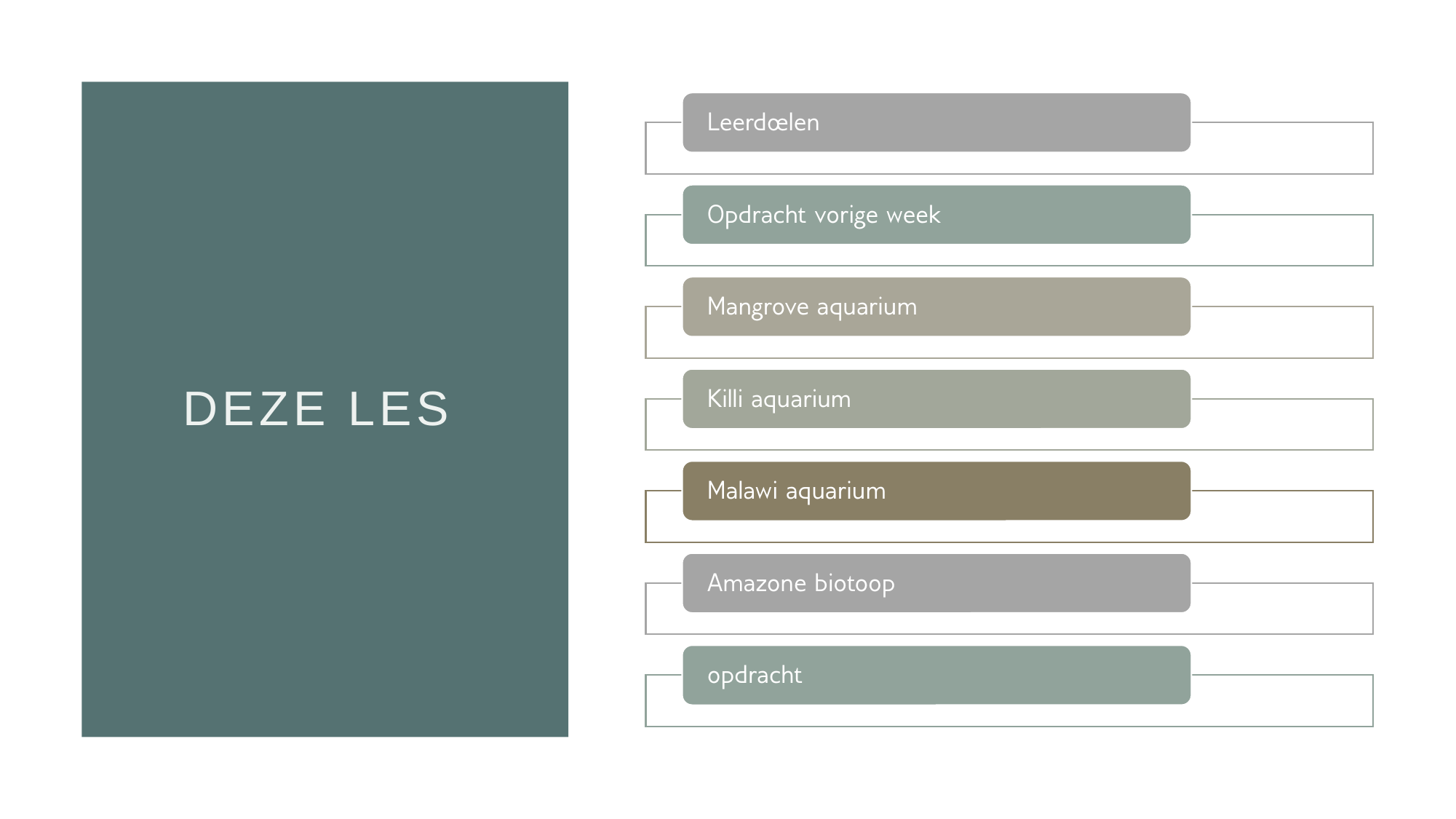

Leerdoelen
Opdracht vorige week
Mangrove aquarium
Killi aquarium
Malawi aquarium
Amazone biotoop
opdracht
# Deze les